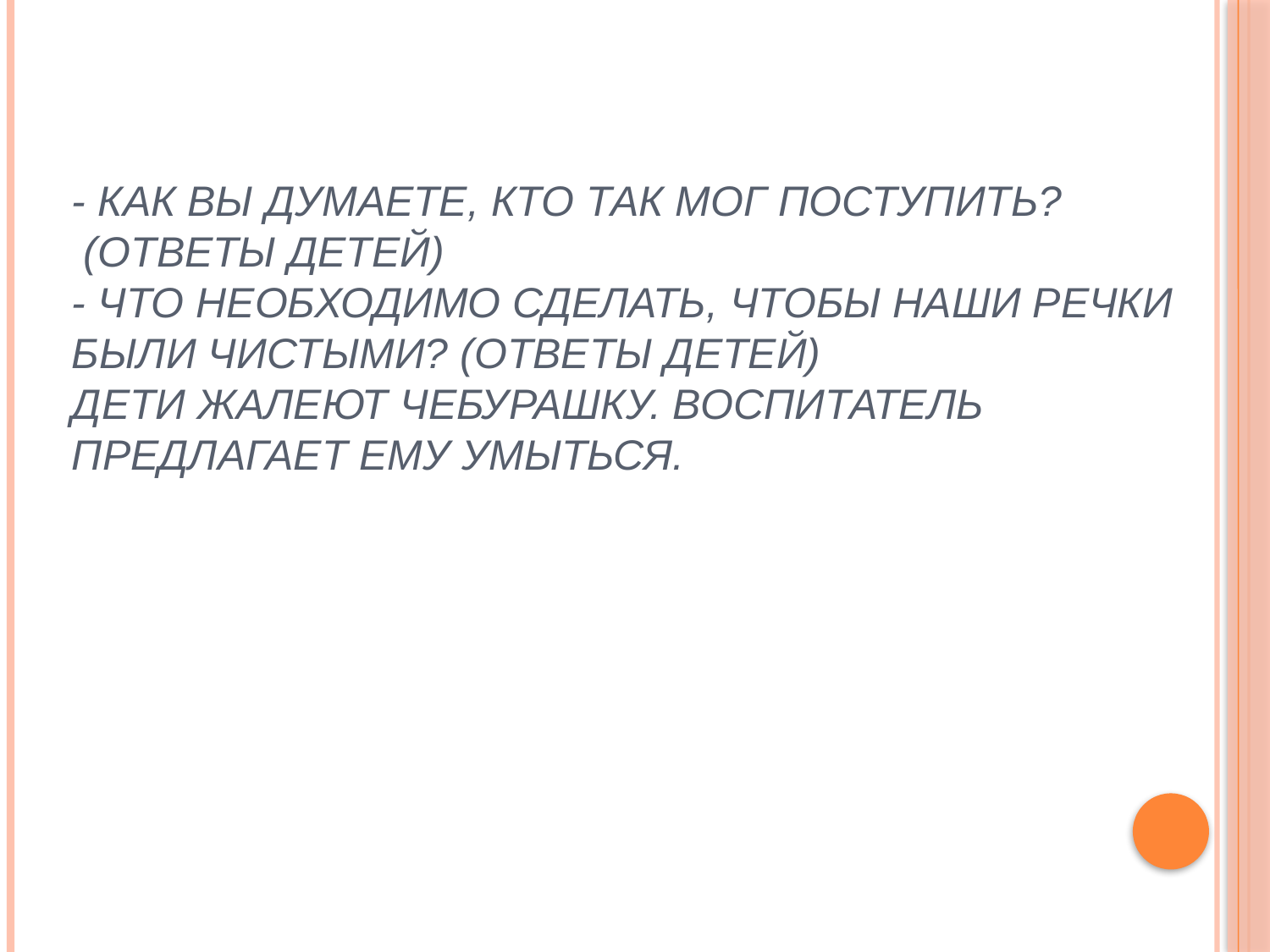

# - Как вы думаете, кто так мог поступить? (Ответы детей) - Что необходимо сделать, чтобы наши речки были чистыми? (Ответы детей) Дети жалеют Чебурашку. Воспитатель предлагает ему умыться.